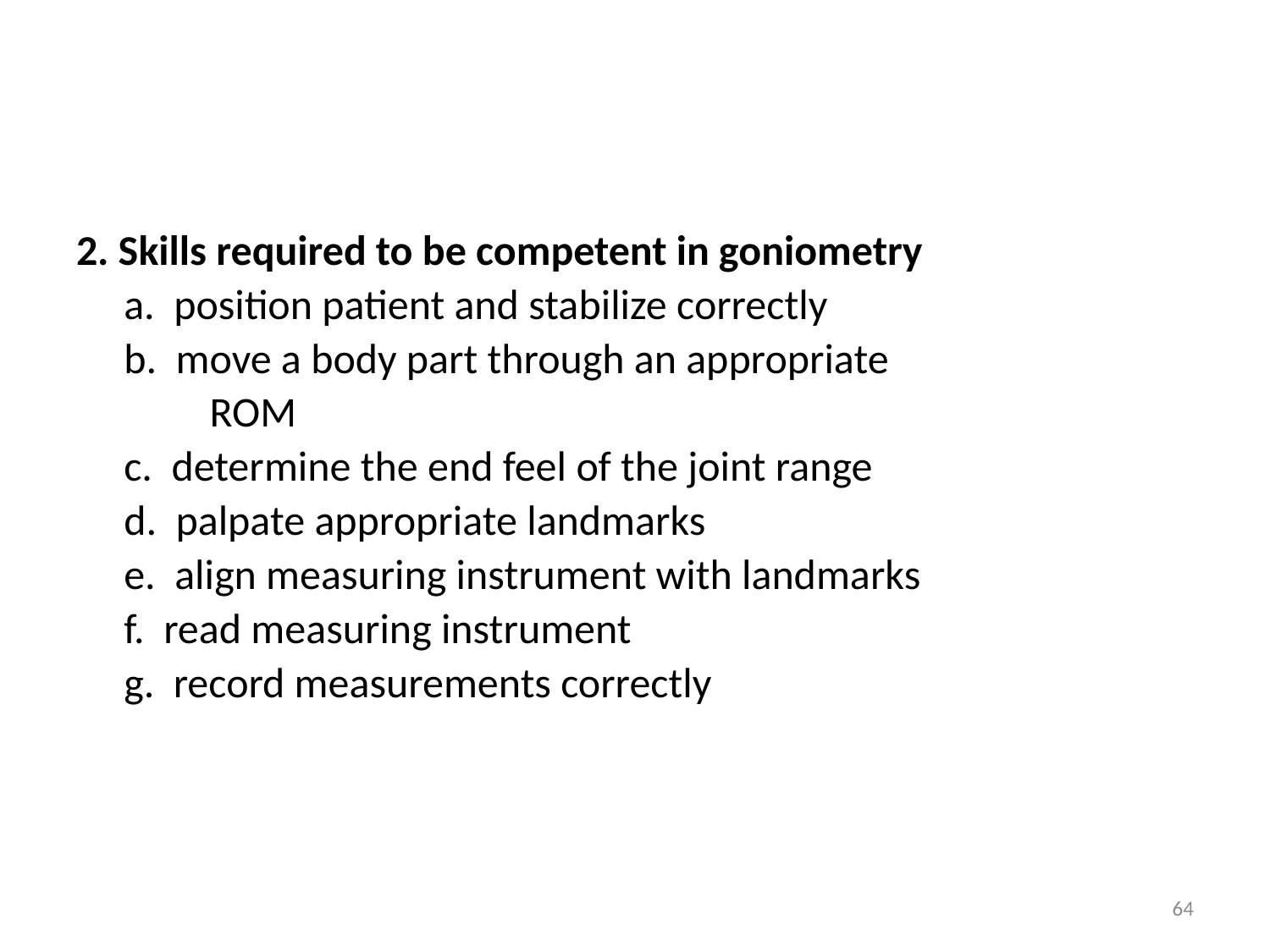

#
2. Skills required to be competent in goniometry
	a.  position patient and stabilize correctly
	b.  move a body part through an appropriate
              ROM
	c.  determine the end feel of the joint range
	d.  palpate appropriate landmarks
	e.  align measuring instrument with landmarks
	f.  read measuring instrument
	g.  record measurements correctly
64